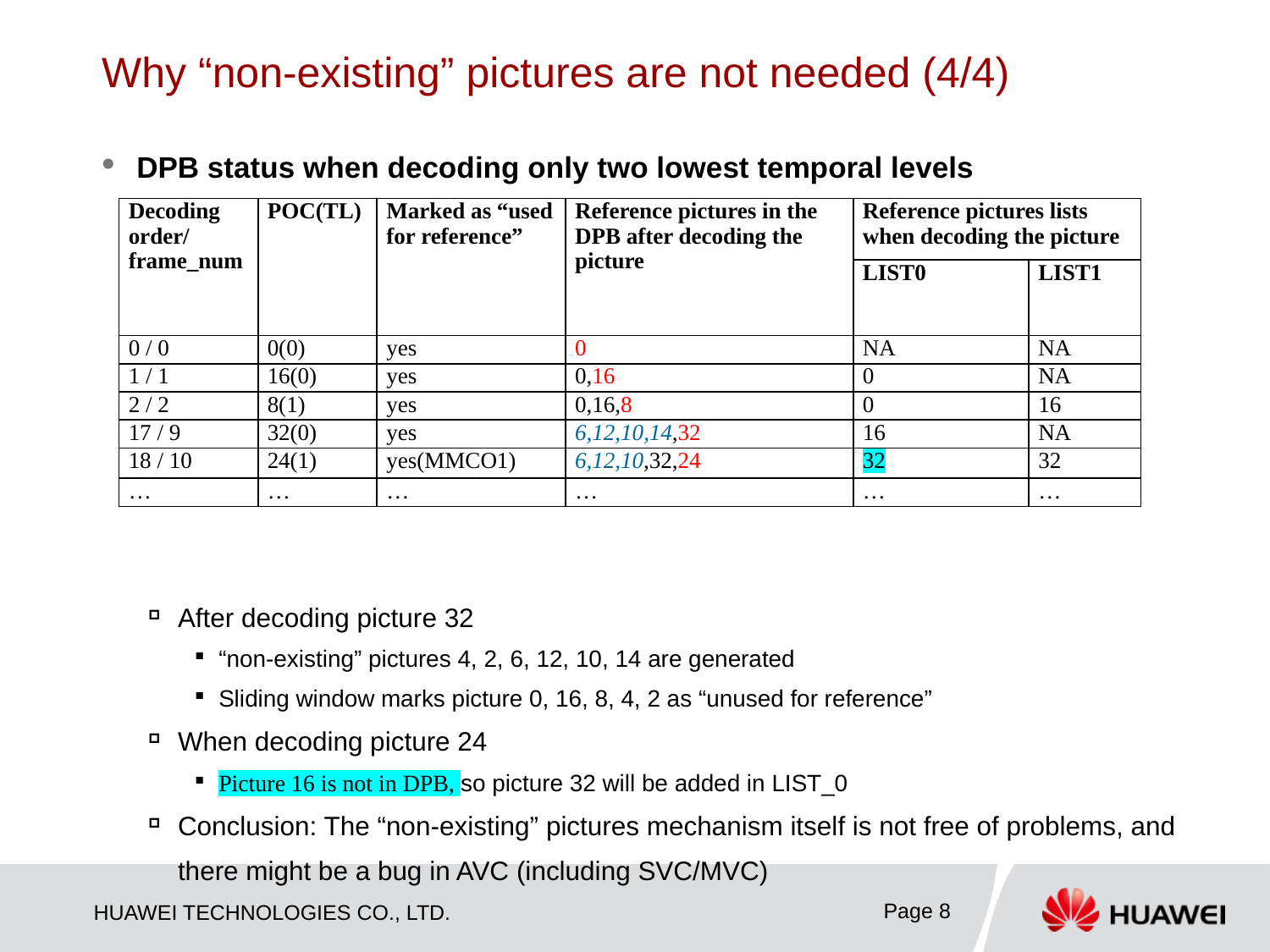

# Why “non-existing” pictures are not needed (4/4)
DPB status when decoding only two lowest temporal levels

After decoding picture 32
“non-existing” pictures 4, 2, 6, 12, 10, 14 are generated
Sliding window marks picture 0, 16, 8, 4, 2 as “unused for reference”
When decoding picture 24
Picture 16 is not in DPB, so picture 32 will be added in LIST_0
Conclusion: The “non-existing” pictures mechanism itself is not free of problems, and there might be a bug in AVC (including SVC/MVC)
| Decoding order/ frame\_num | POC(TL) | Marked as “used for reference” | Reference pictures in the DPB after decoding the picture | Reference pictures lists when decoding the picture |  |
| --- | --- | --- | --- | --- | --- |
|  |  |  |  | LIST0 | LIST1 |
| 0 / 0 | 0(0) | yes | 0 | NA | NA |
| 1 / 1 | 16(0) | yes | 0,16 | 0 | NA |
| 2 / 2 | 8(1) | yes | 0,16,8 | 0 | 16 |
| 17 / 9 | 32(0) | yes | 6,12,10,14,32 | 16 | NA |
| 18 / 10 | 24(1) | yes(MMCO1) | 6,12,10,32,24 | 32 | 32 |
| … | … | … | … | … | … |
Page 8